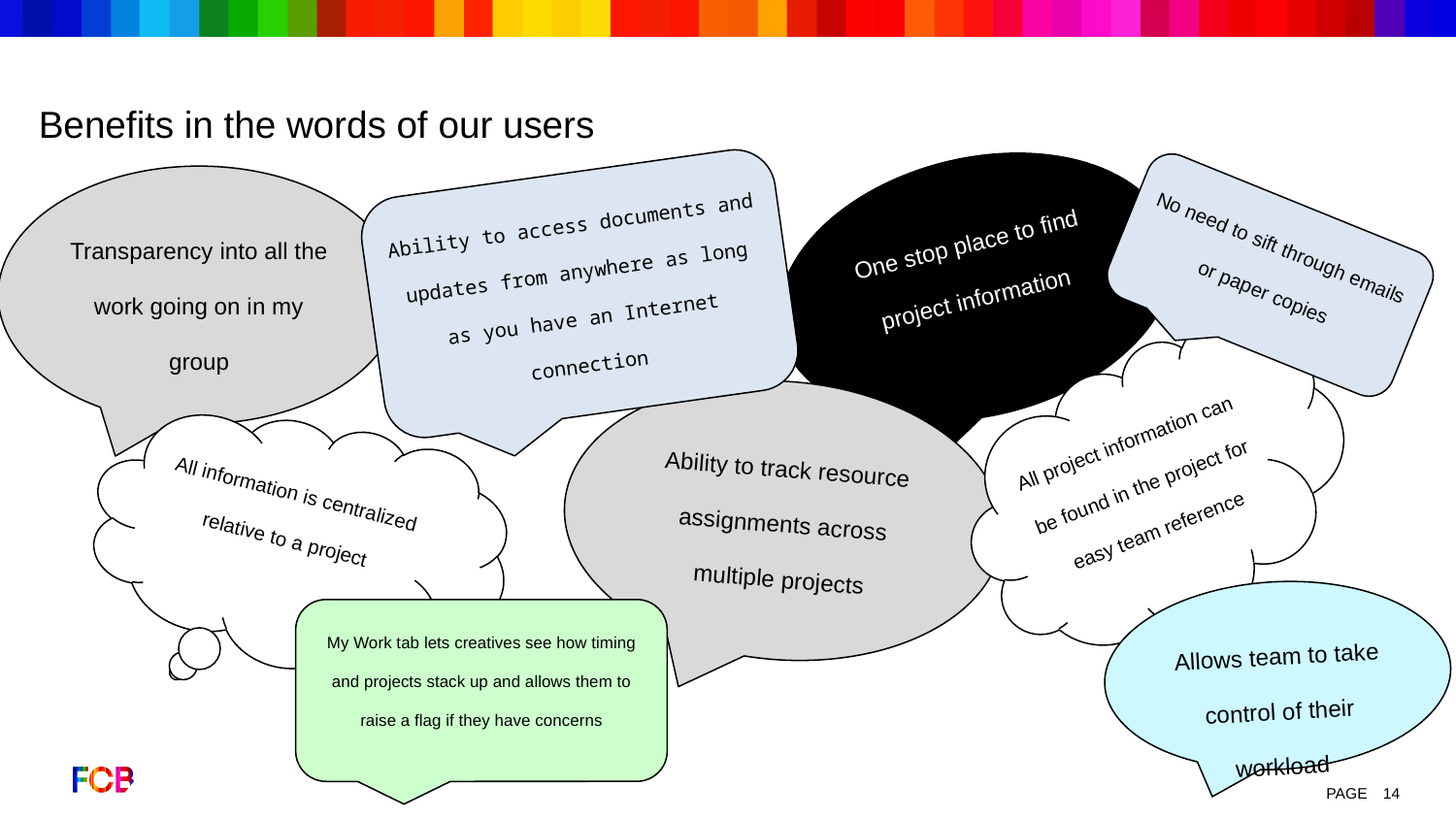

Benefits in the words of our users
One stop place to find project information
Transparency into all the work going on in my group
Ability to access documents and updates from anywhere as long as you have an Internet connection
No need to sift through emails or paper copies
All project information can be found in the project for easy team reference
Ability to track resource assignments across multiple projects
All information is centralized relative to a project
Allows team to take control of their workload
My Work tab lets creatives see how timing and projects stack up and allows them to raise a flag if they have concerns
 PAGE
14